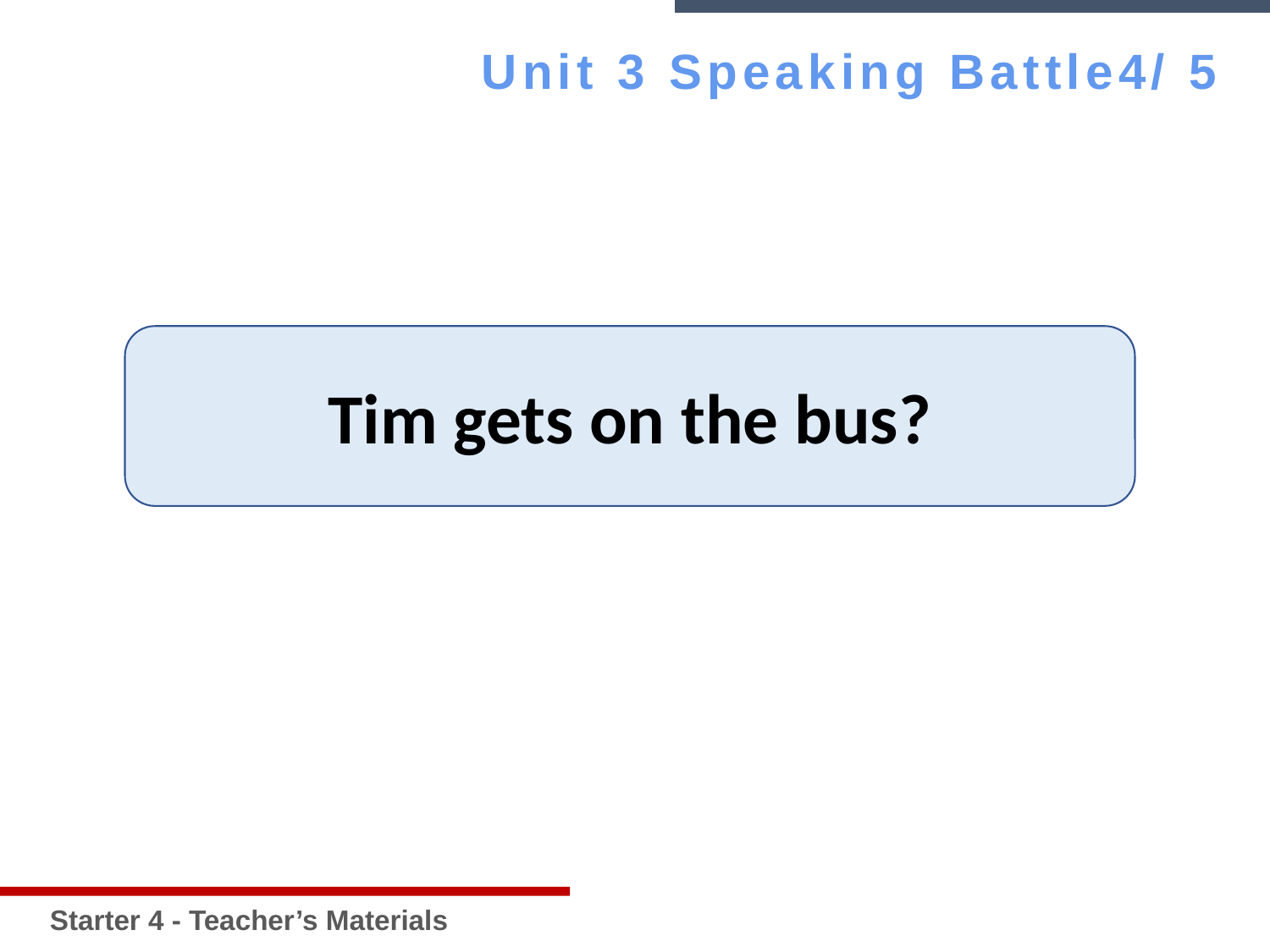

Starter 4 - Teacher’s Materials
Unit 3 Speaking Battle4/ 5
Tim gets on the bus?